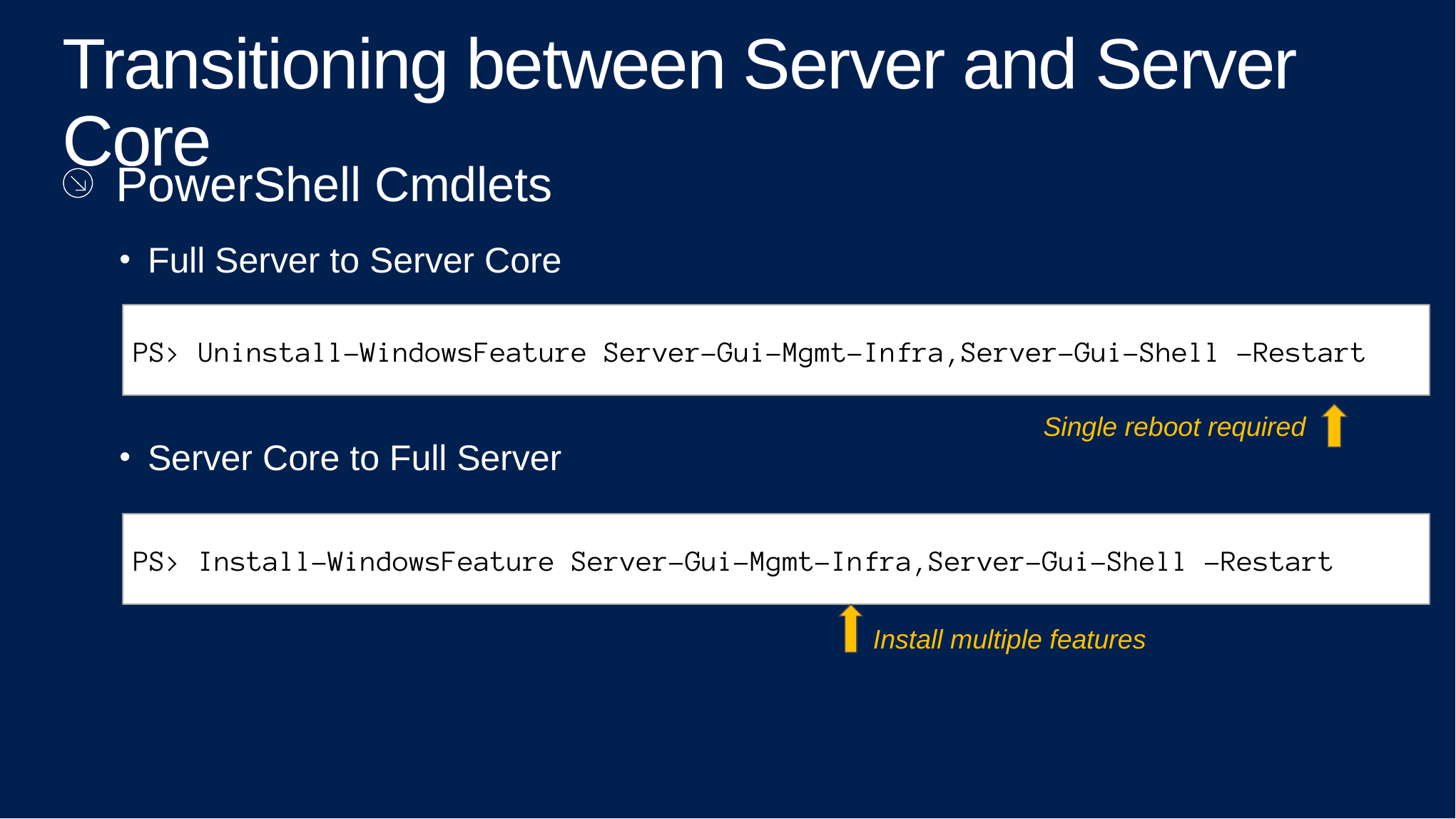

Transitioning between Server and Server Core
PowerShell Cmdlets
Full Server to Server Core

Server Core to Full Server

PS> Uninstall-WindowsFeature Server-Gui-Mgmt-Infra,Server-Gui-Shell -Restart
Single reboot required

PS> Install-WindowsFeature Server-Gui-Mgmt-Infra,Server-Gui-Shell -Restart

Install multiple features